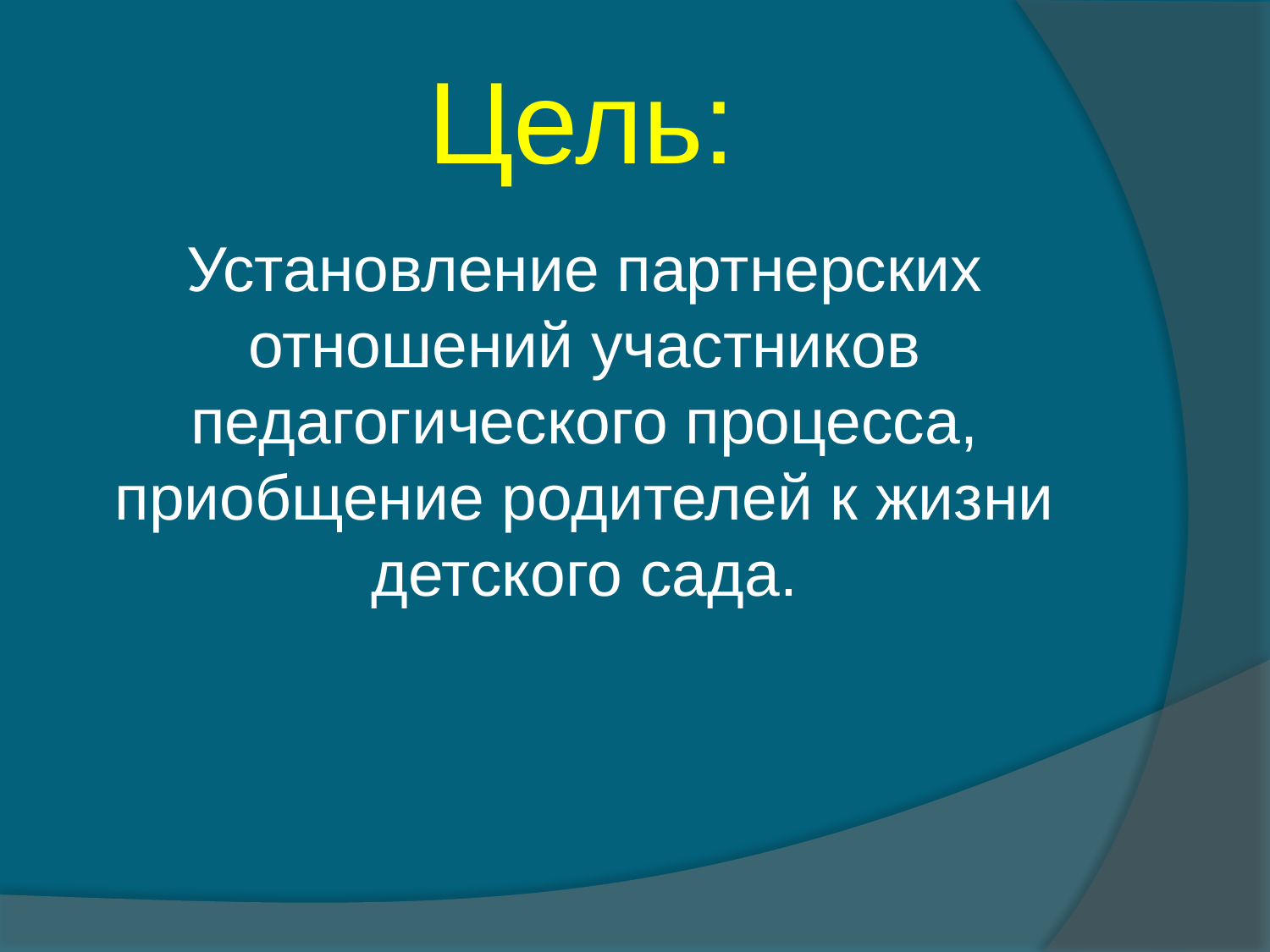

# Цель:
Установление партнерских отношений участников педагогического процесса, приобщение родителей к жизни детского сада.